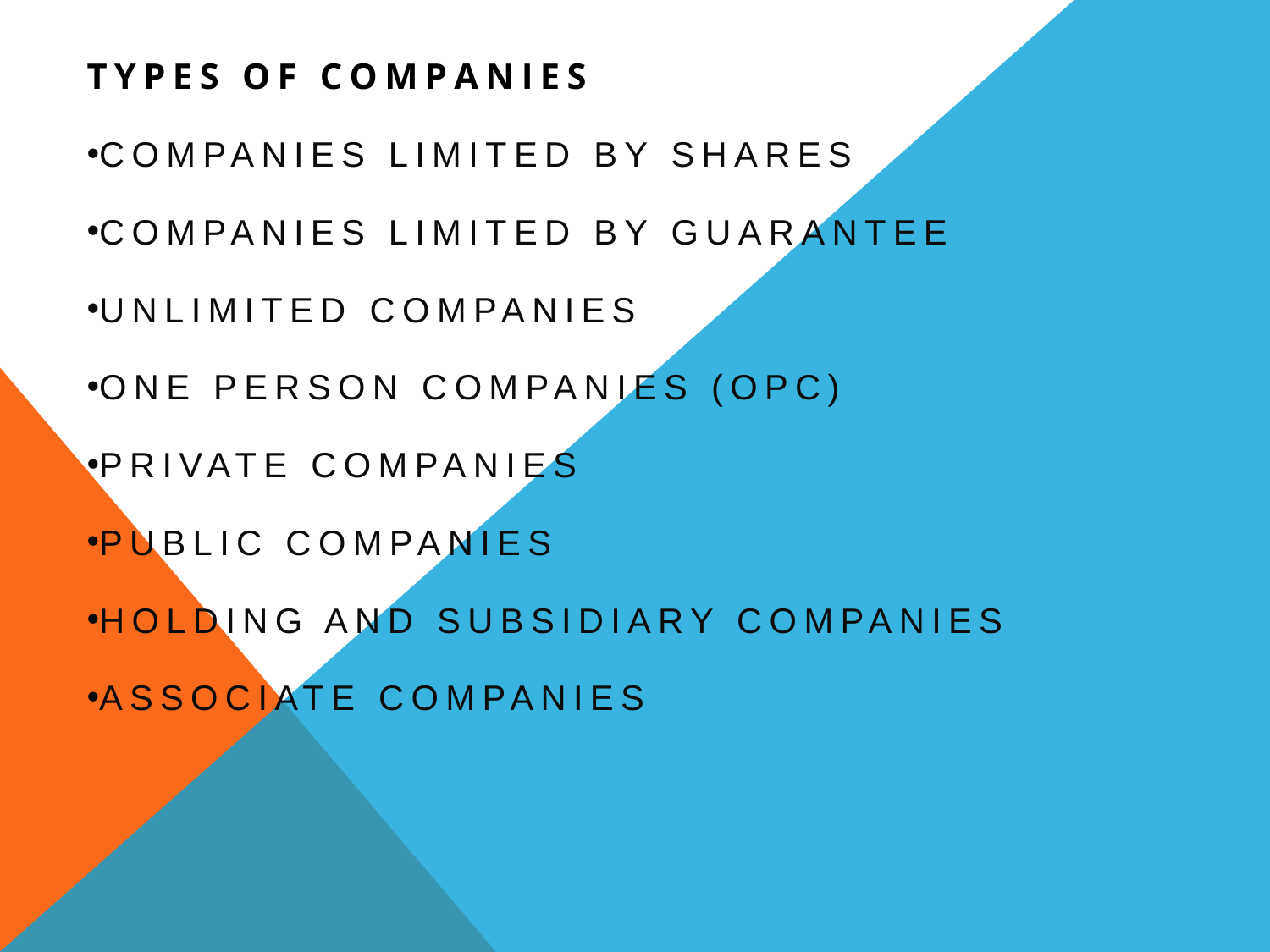

#
Types of Companies
Companies Limited by Shares
Companies Limited by Guarantee
Unlimited Companies
One Person Companies (OPC)
Private Companies
Public Companies
Holding and Subsidiary Companies
Associate Companies